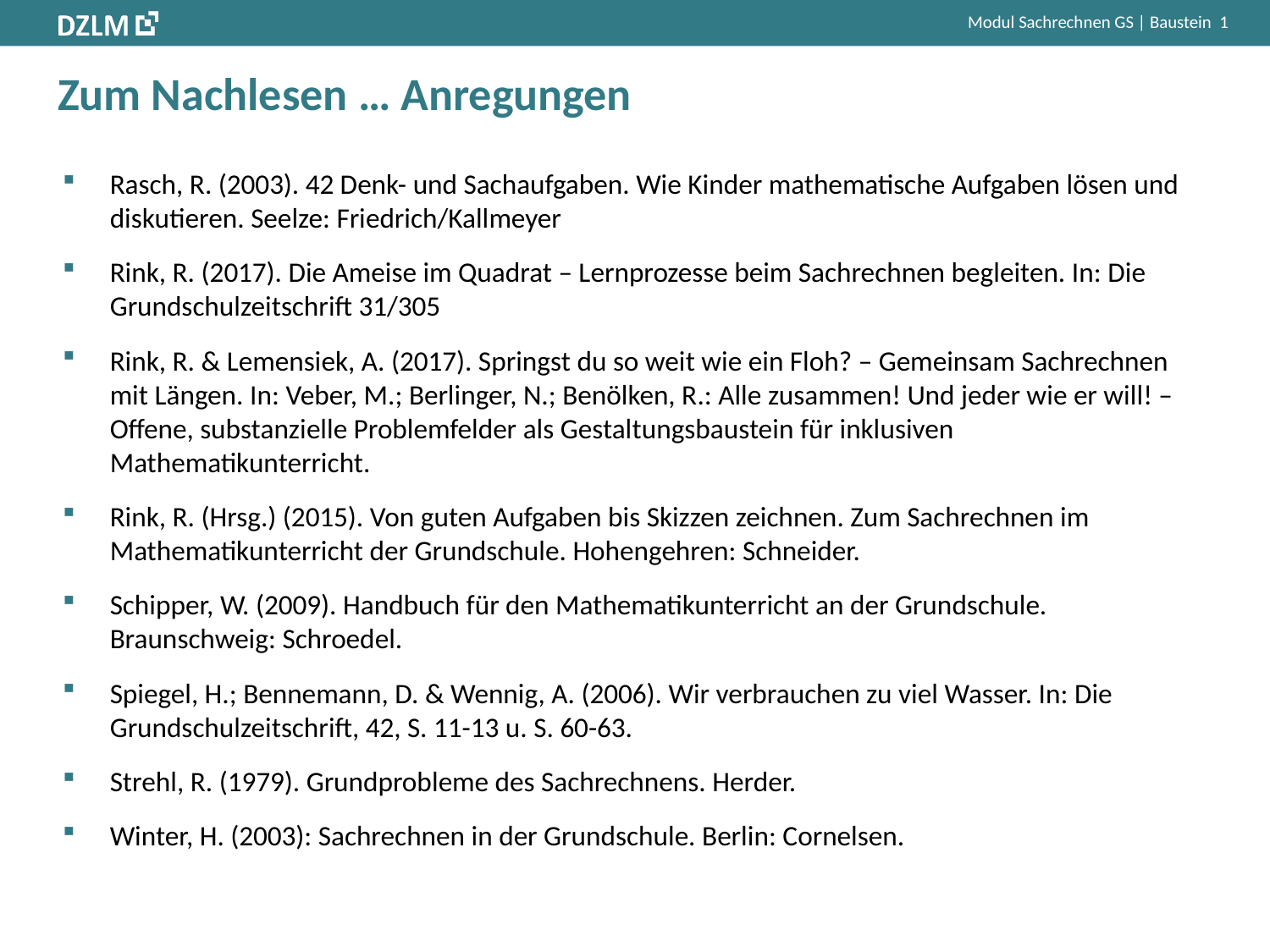

# Zum Nachlesen … Anregungen
Rasch, R. (2003). 42 Denk- und Sachaufgaben. Wie Kinder mathematische Aufgaben lösen und diskutieren. Seelze: Friedrich/Kallmeyer
Rink, R. (2017). Die Ameise im Quadrat – Lernprozesse beim Sachrechnen begleiten. In: Die Grundschulzeitschrift 31/305
Rink, R. & Lemensiek, A. (2017). Springst du so weit wie ein Floh? – Gemeinsam Sachrechnen mit Längen. In: Veber, M.; Berlinger, N.; Benölken, R.: Alle zusammen! Und jeder wie er will! – Offene, substanzielle Problemfelder als Gestaltungsbaustein für inklusiven Mathematikunterricht.
Rink, R. (Hrsg.) (2015). Von guten Aufgaben bis Skizzen zeichnen. Zum Sachrechnen im Mathematikunterricht der Grundschule. Hohengehren: Schneider.
Schipper, W. (2009). Handbuch für den Mathematikunterricht an der Grundschule. Braunschweig: Schroedel.
Spiegel, H.; Bennemann, D. & Wennig, A. (2006). Wir verbrauchen zu viel Wasser. In: Die Grundschulzeitschrift, 42, S. 11-13 u. S. 60-63.
Strehl, R. (1979). Grundprobleme des Sachrechnens. Herder.
Winter, H. (2003): Sachrechnen in der Grundschule. Berlin: Cornelsen.